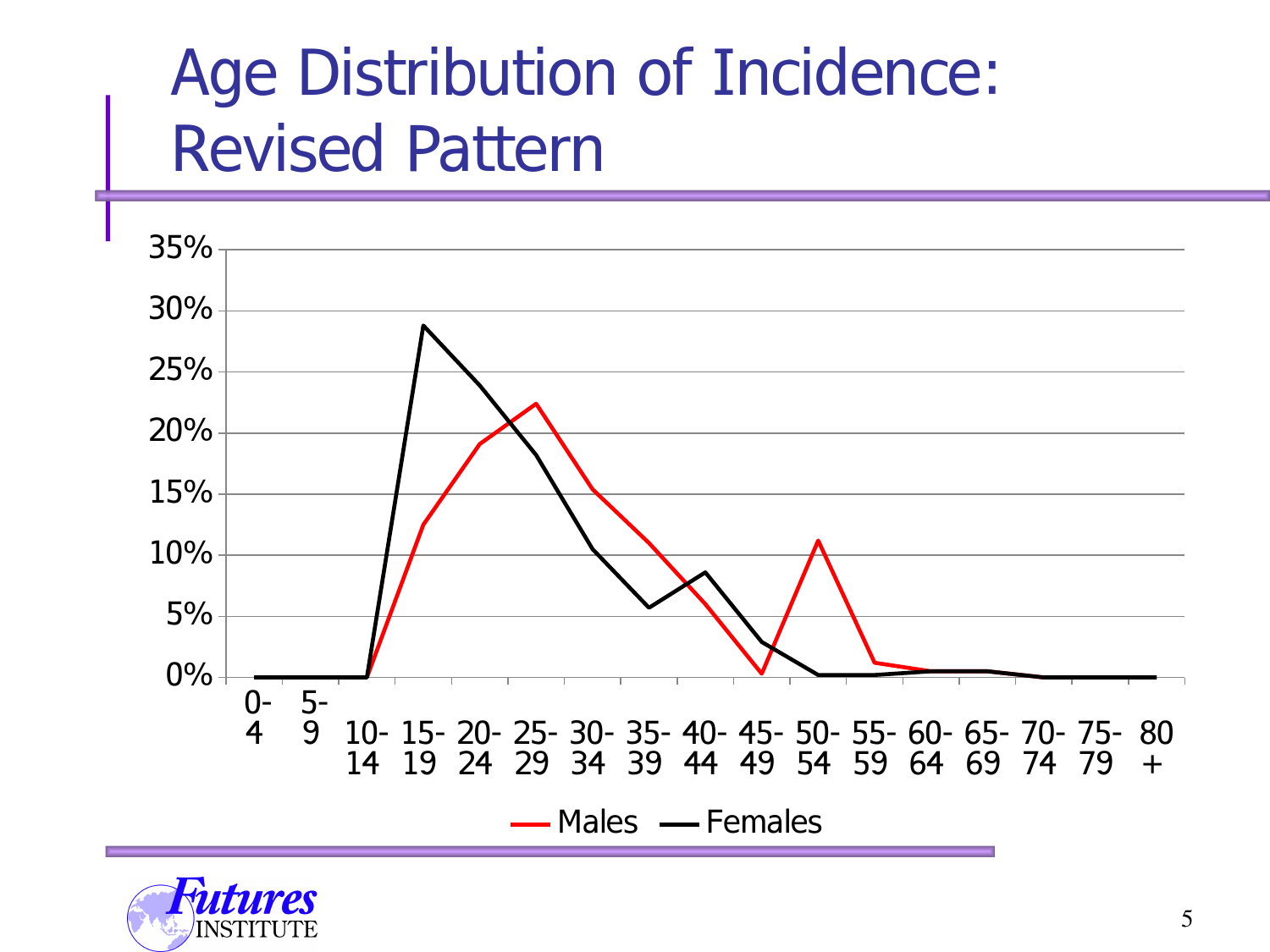

# Age Distribution of Incidence: Revised Pattern

### Chart

| Category | Males | Females |
|---|---|---|
|  0-4 | 0.0 | 0.0 |
|  5-9 | 0.0 | 0.0 |
|  10-14  | 0.0 | 0.0 |
|  15-19  | 0.125 | 0.288 |
|  20-24  | 0.191 | 0.239 |
|  25-29  | 0.224 | 0.182 |
|  30-34  | 0.154 | 0.105 |
|  35-39  | 0.11 | 0.057 |
|  40-44  | 0.06 | 0.086 |
|  45-49  | 0.003 | 0.029 |
|  50-54  | 0.112 | 0.002 |
|  55-59  | 0.012 | 0.002 |
|  60-64  | 0.005 | 0.005 |
|  65-69  | 0.005 | 0.005 |
|  70-74  | 0.0 | 0.0 |
|  75-79  | 0.0 | 0.0 |
|  80+  | 0.0 | 0.0 |
5